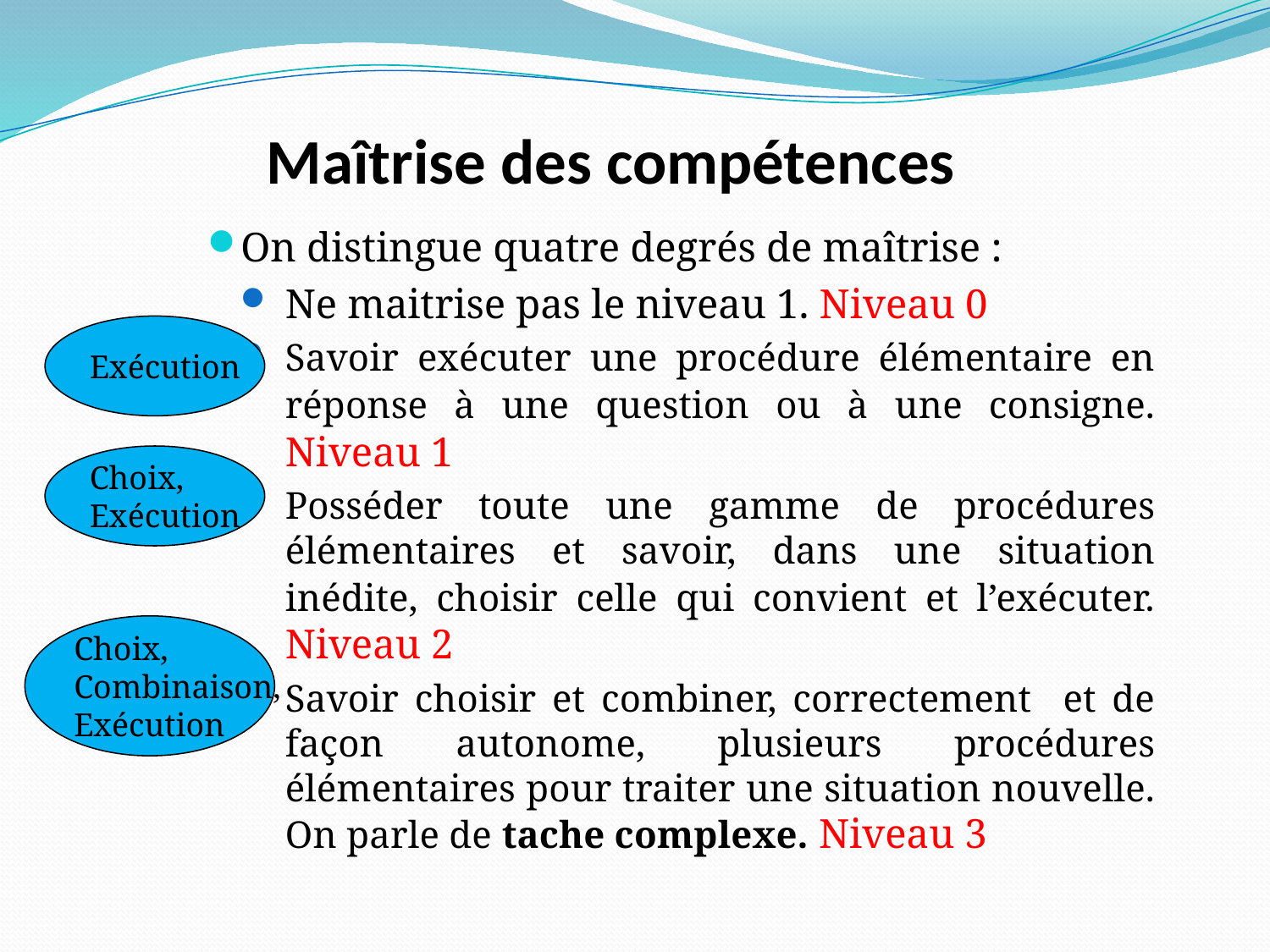

# Maîtrise des compétences
On distingue quatre degrés de maîtrise :
Ne maitrise pas le niveau 1. Niveau 0
Savoir exécuter une procédure élémentaire en réponse à une question ou à une consigne. Niveau 1
Posséder toute une gamme de procédures élémentaires et savoir, dans une situation inédite, choisir celle qui convient et l’exécuter. Niveau 2
Savoir choisir et combiner, correctement  et de façon autonome, plusieurs procédures élémentaires pour traiter une situation nouvelle. On parle de tache complexe. Niveau 3
Exécution
Choix,
Exécution

Choix,
Combinaison,
Exécution